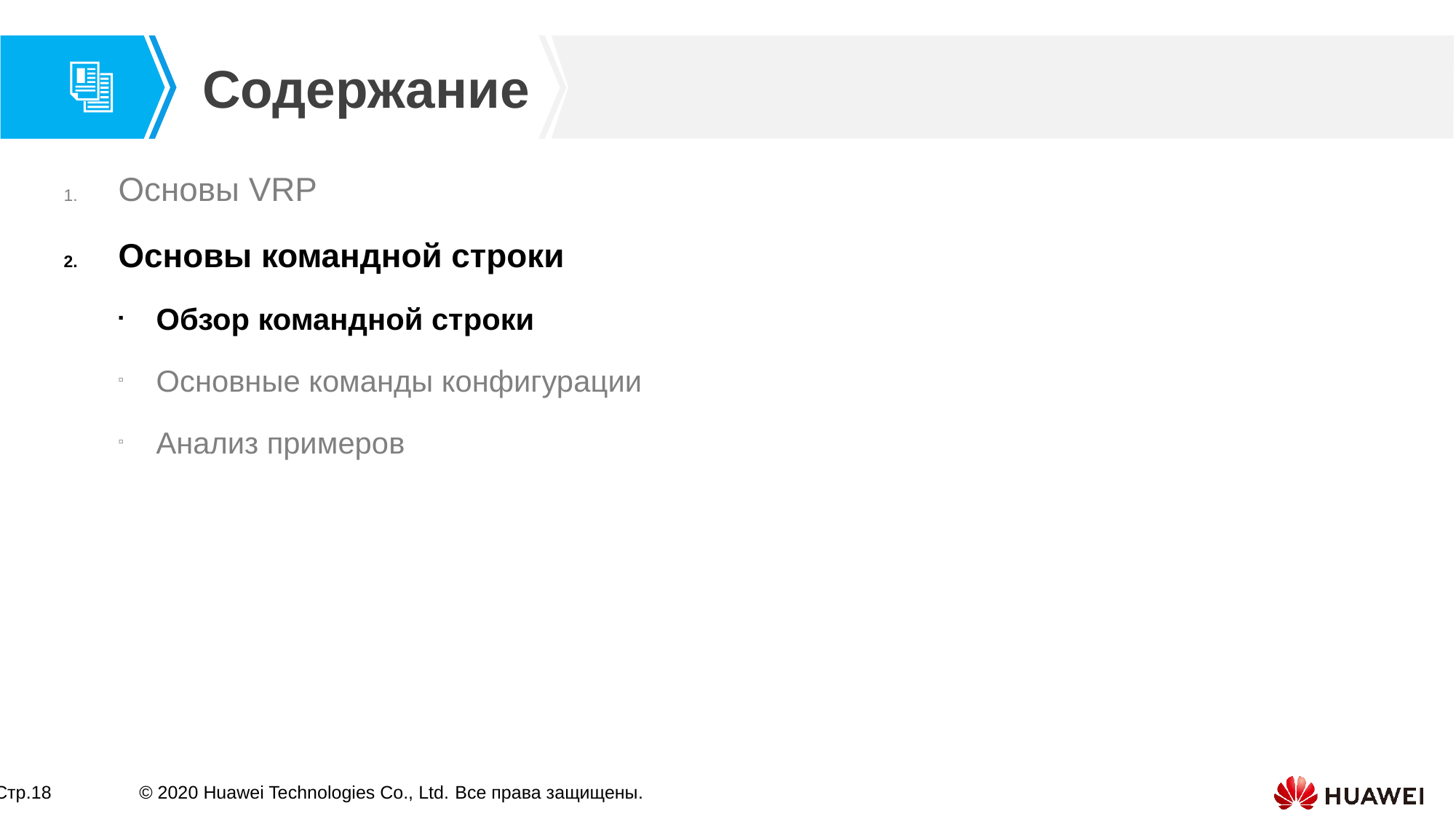

Основы VRP
Основы командной строки
Обзор командной строки
Основные команды конфигурации
Анализ примеров